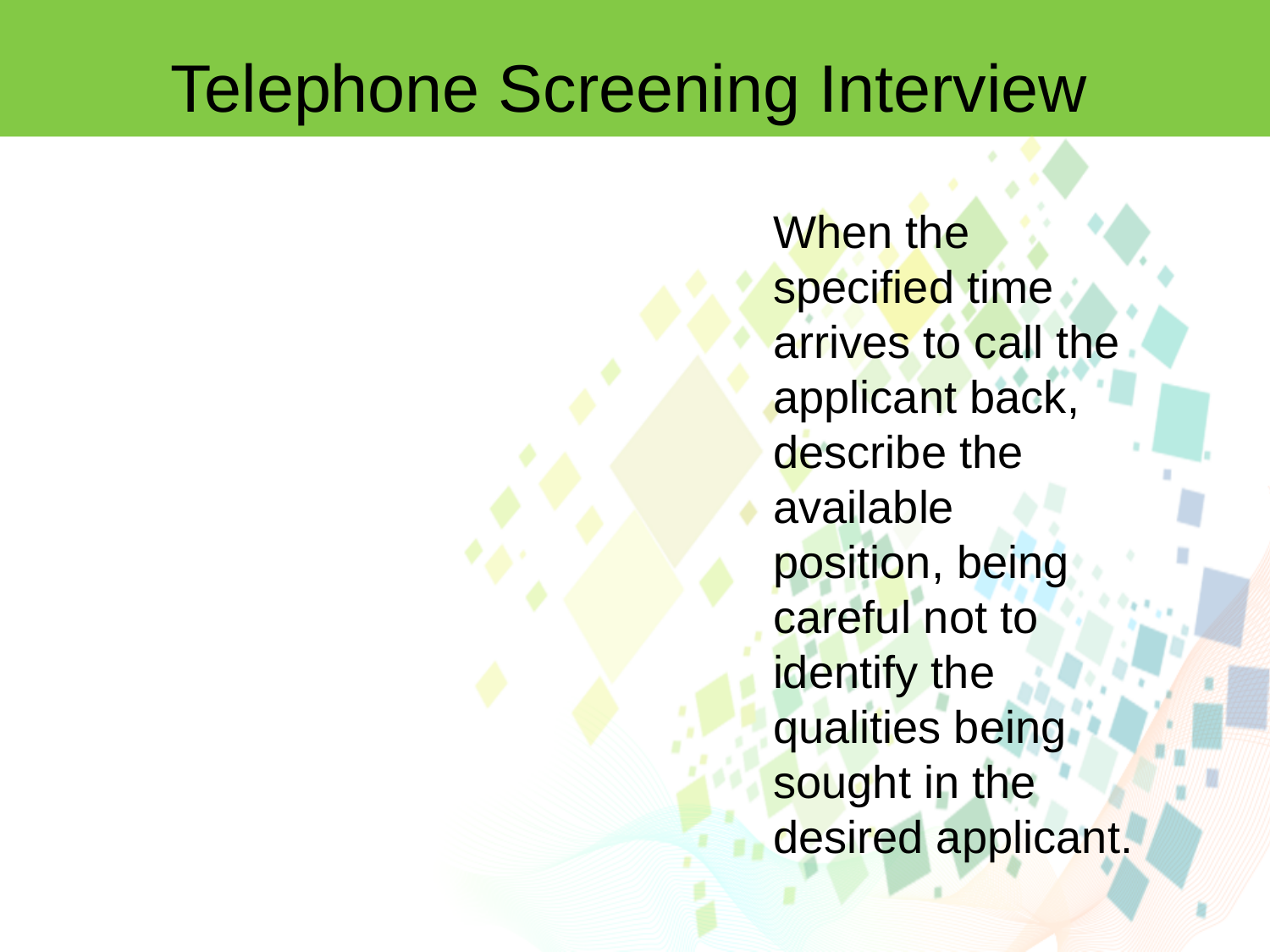

Telephone Screening Interview
When the specified time arrives to call the applicant back, describe the available
position, being careful not to identify the qualities being sought in the desired applicant.